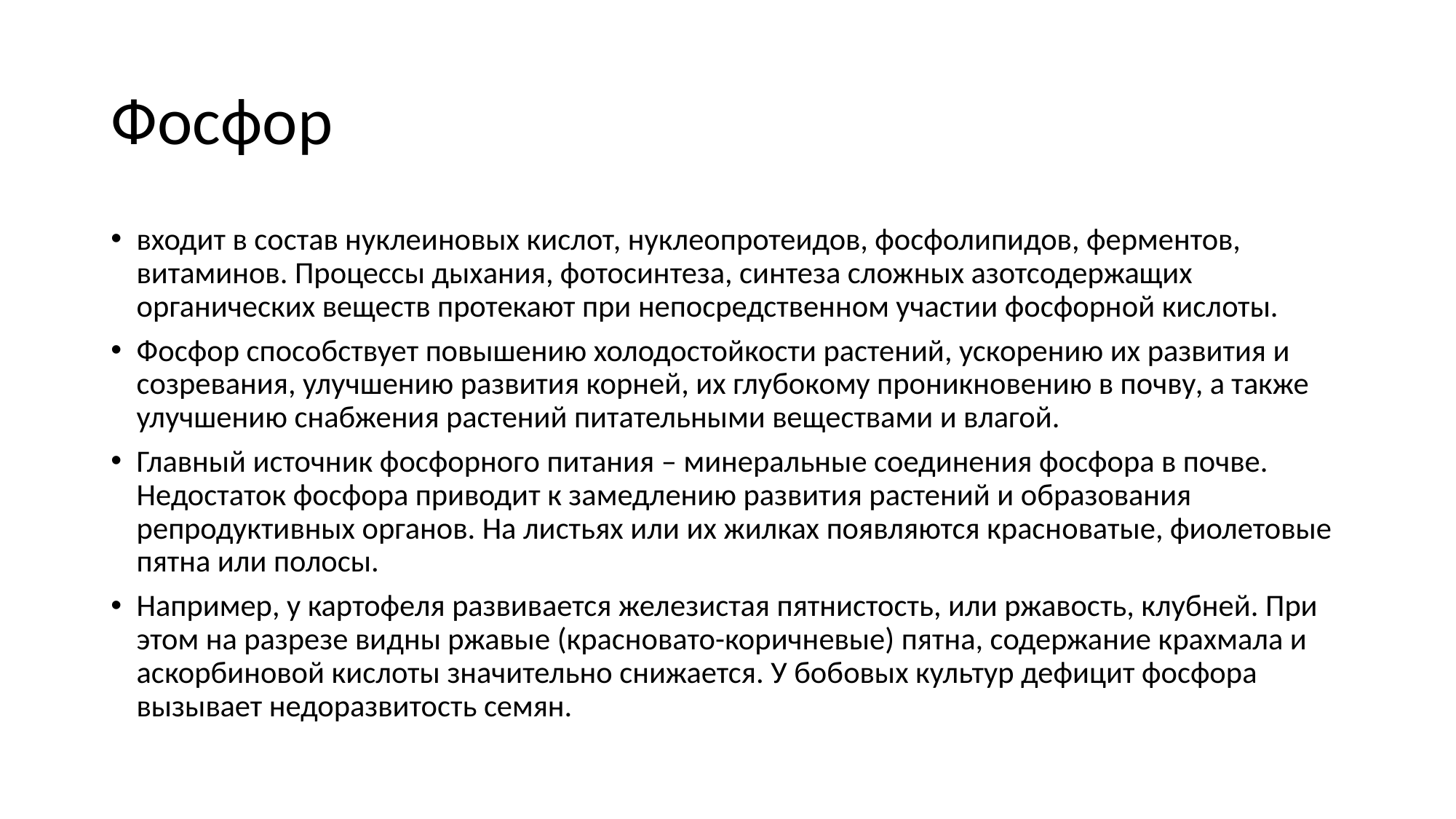

# Фосфор
входит в состав нуклеиновых кислот, нуклеопротеидов, фосфолипидов, ферментов, витаминов. Процессы дыхания, фотосинтеза, синтеза сложных азотсодержащих органических веществ протекают при непосредственном участии фосфорной кислоты.
Фосфор способствует повышению холодостойкости растений, ускорению их развития и созревания, улучшению развития корней, их глубокому проникновению в почву, а также улучшению снабжения растений питательными веществами и влагой.
Главный источник фосфорного питания – минеральные соединения фосфора в почве. Недостаток фосфора приводит к замедлению развития растений и образования репродуктивных органов. На листьях или их жилках появляются красноватые, фиолетовые пятна или полосы.
Например, у картофеля развивается железистая пятнистость, или ржавость, клубней. При этом на разрезе видны ржавые (красновато-коричневые) пятна, содержание крахмала и аскорбиновой кислоты значительно снижается. У бобовых культур дефицит фосфора вызывает недоразвитость семян.